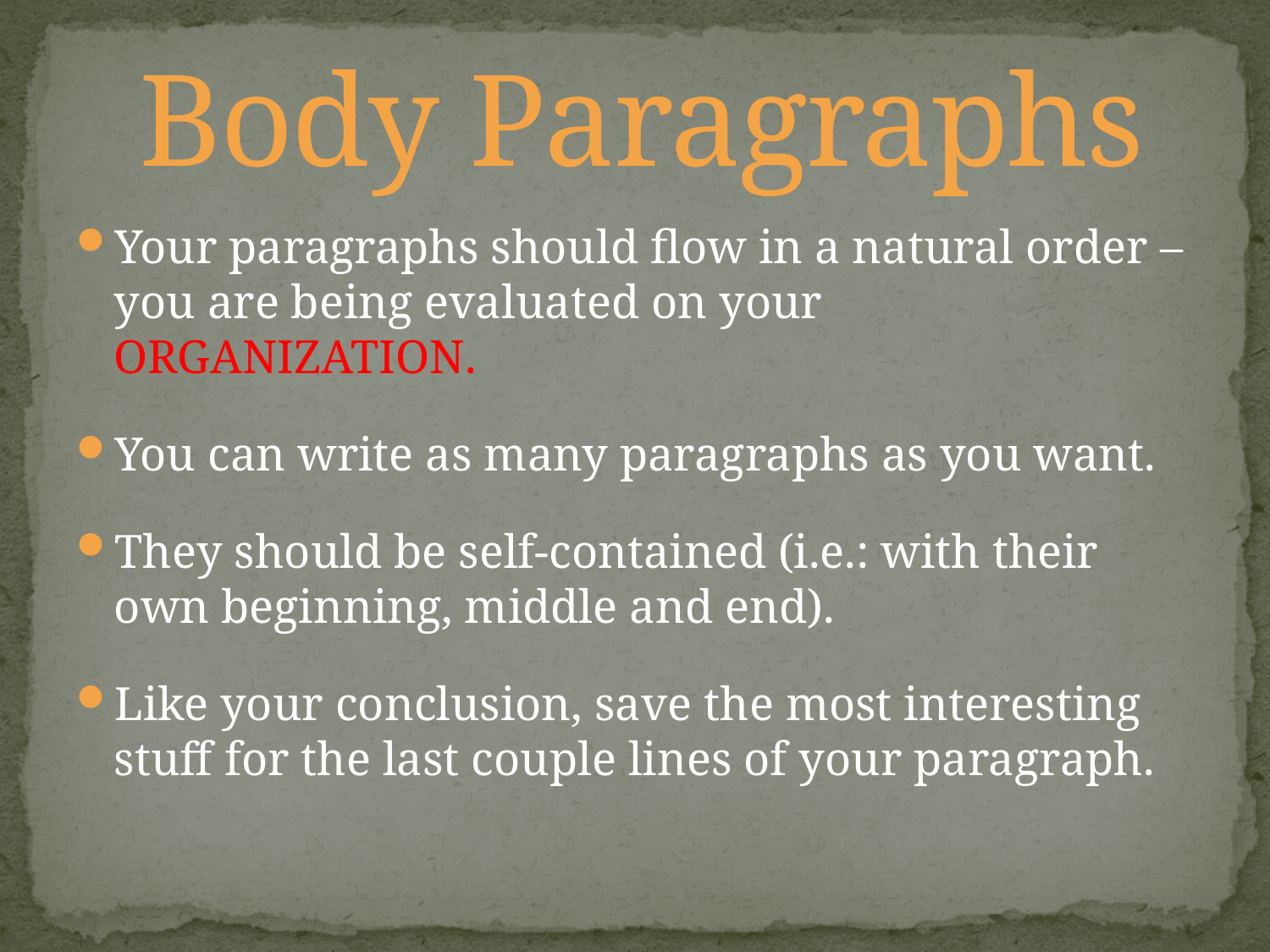

# Body Paragraphs
Your paragraphs should flow in a natural order – you are being evaluated on your ORGANIZATION.

You can write as many paragraphs as you want.

They should be self-contained (i.e.: with their own beginning, middle and end).

Like your conclusion, save the most interesting stuff for the last couple lines of your paragraph.